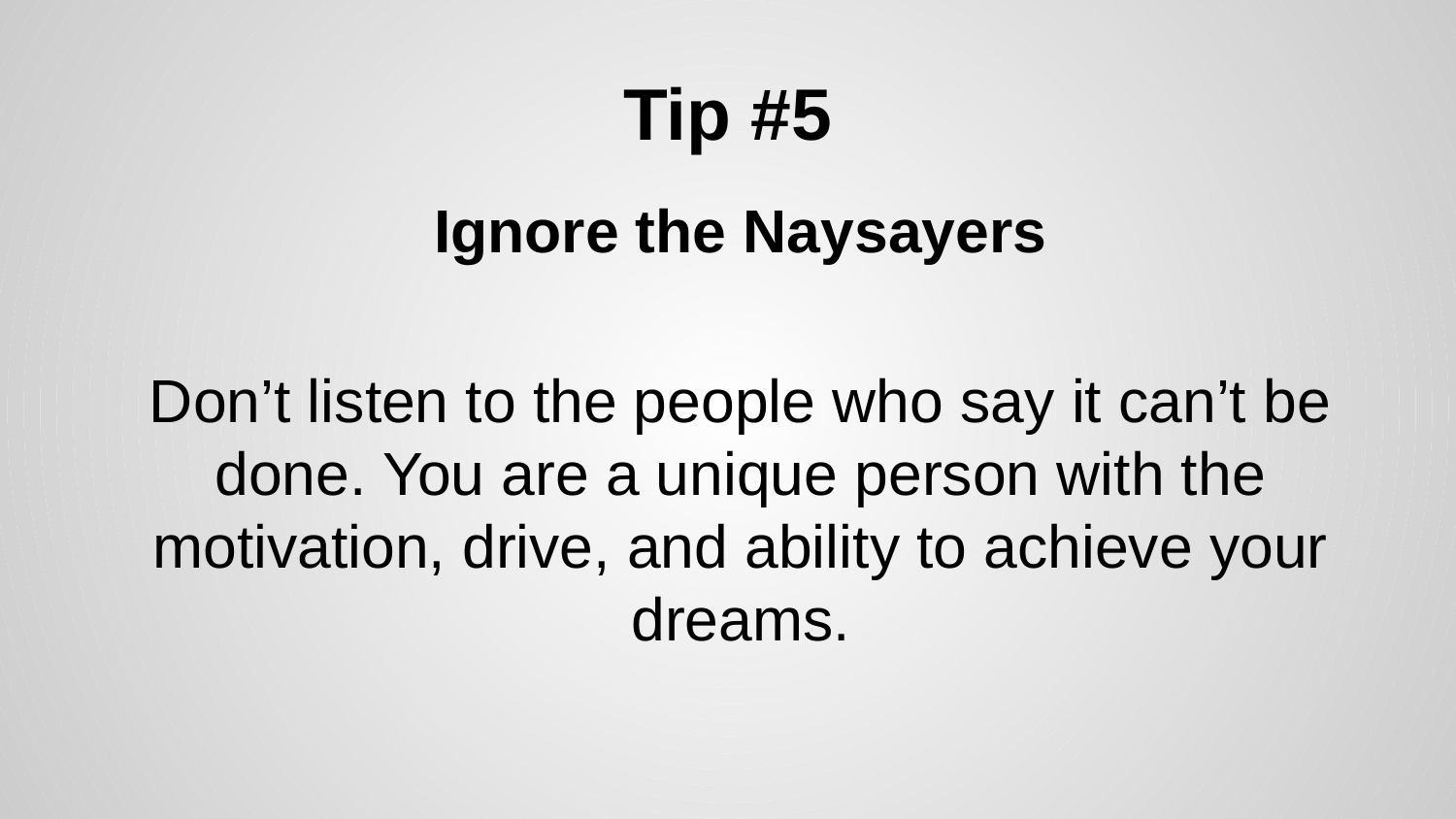

# Tip #5
Ignore the Naysayers

Don’t listen to the people who say it can’t be done. You are a unique person with the motivation, drive, and ability to achieve your dreams.